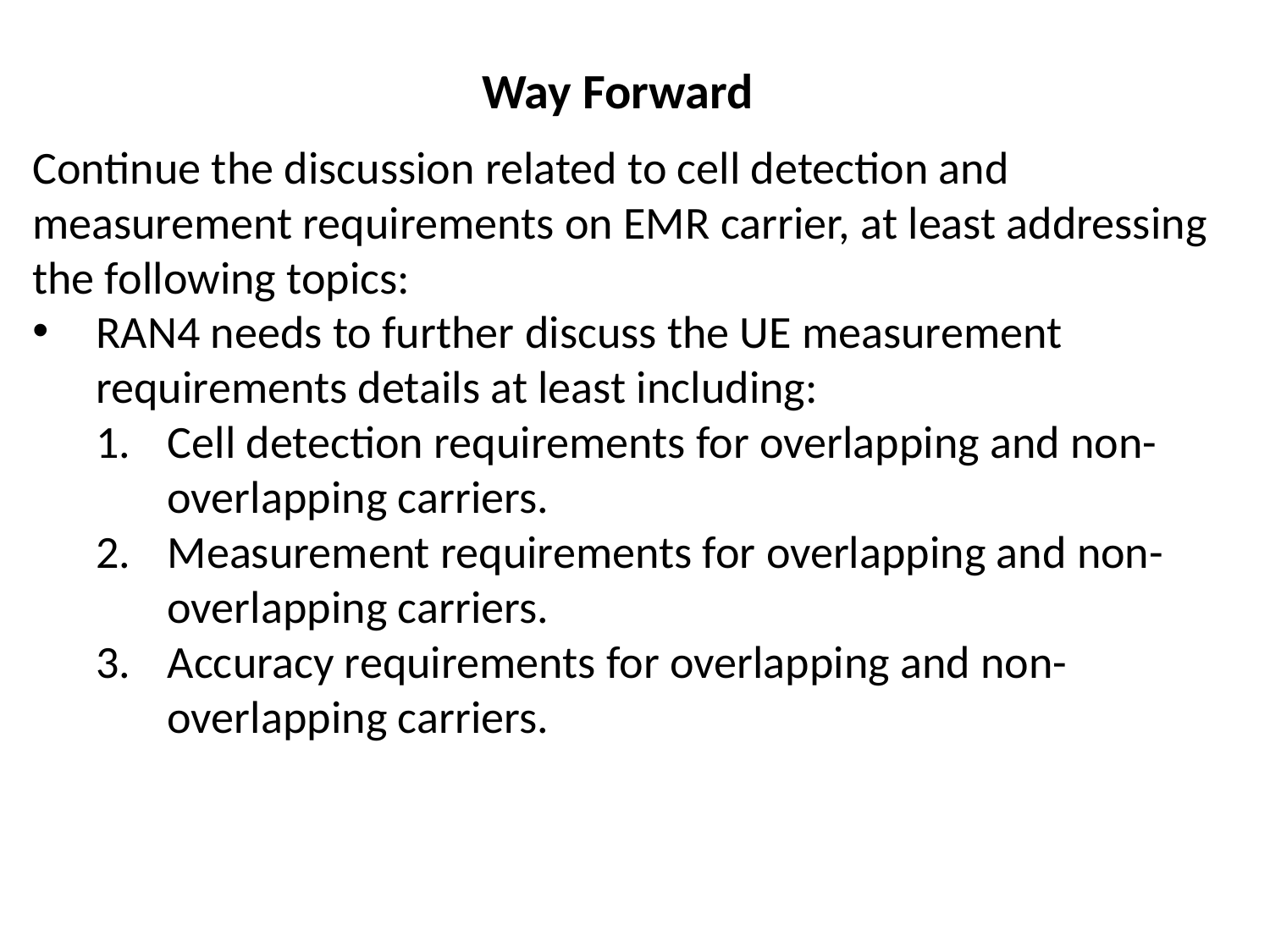

# Way Forward
Continue the discussion related to cell detection and measurement requirements on EMR carrier, at least addressing the following topics:
RAN4 needs to further discuss the UE measurement requirements details at least including:
Cell detection requirements for overlapping and non-overlapping carriers.
Measurement requirements for overlapping and non-overlapping carriers.
Accuracy requirements for overlapping and non-overlapping carriers.